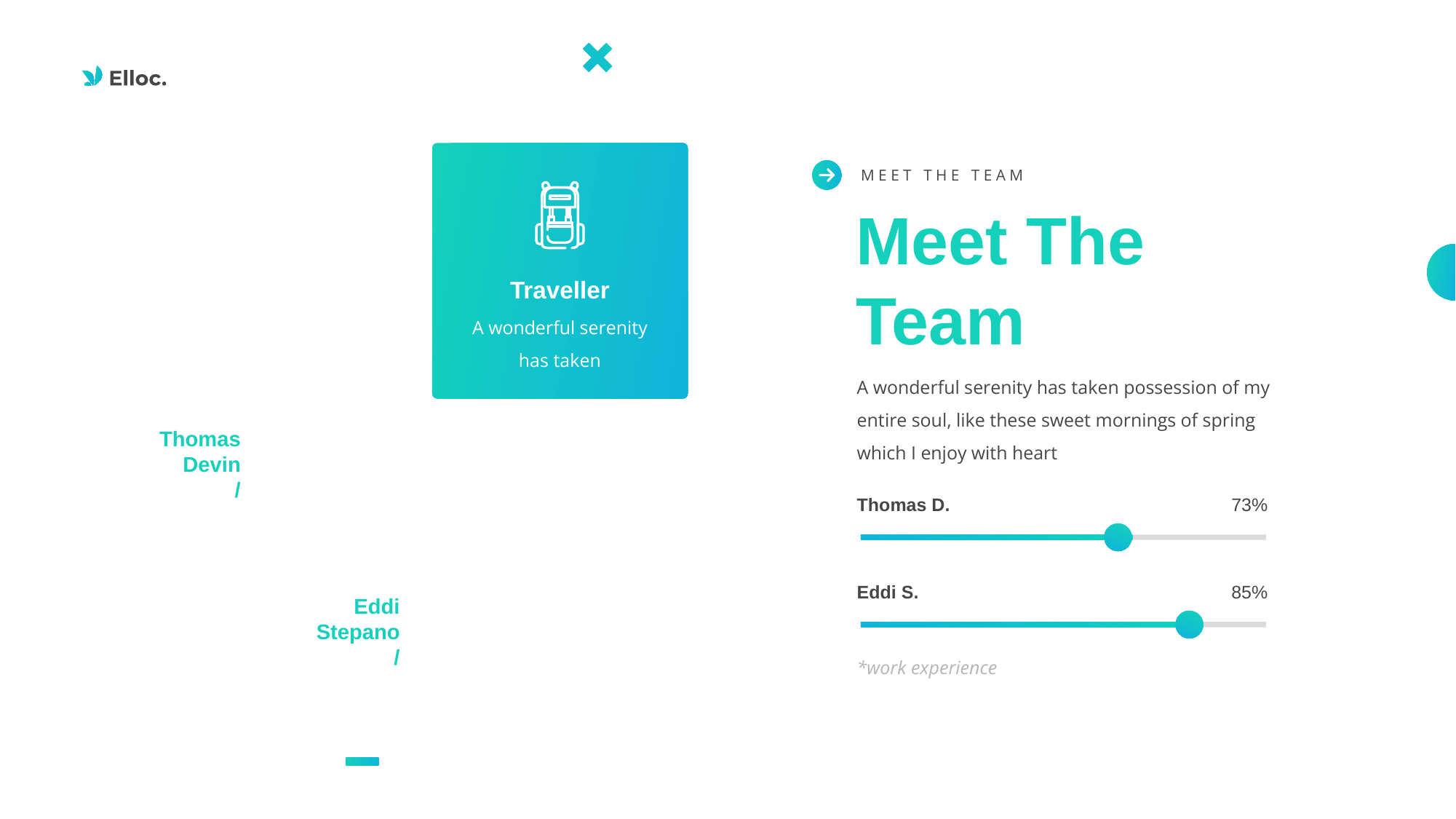

M E E T   T H E   T E A M

Meet The
Team

Traveller
A wonderful serenity has taken
A wonderful serenity has taken possession of my entire soul, like these sweet mornings of spring which I enjoy with heart
Thomas Devin
/

Thomas D.
73%

Eddi S.
85%
Eddi Stepano
/

*work experience